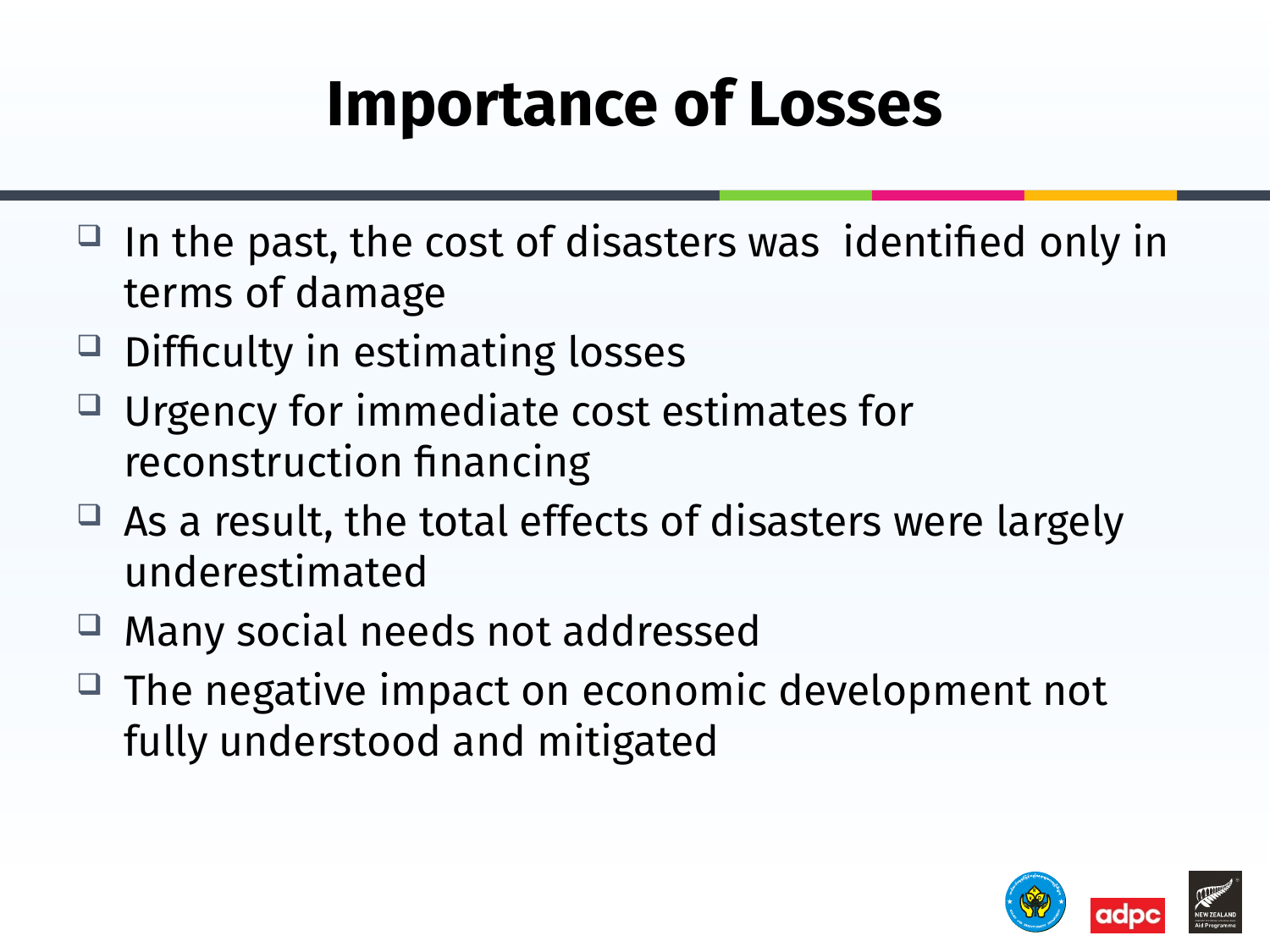

# Importance of Losses
In the past, the cost of disasters was  identified only in terms of damage
Difficulty in estimating losses
Urgency for immediate cost estimates for reconstruction financing
As a result, the total effects of disasters were largely underestimated
Many social needs not addressed
The negative impact on economic development not fully understood and mitigated